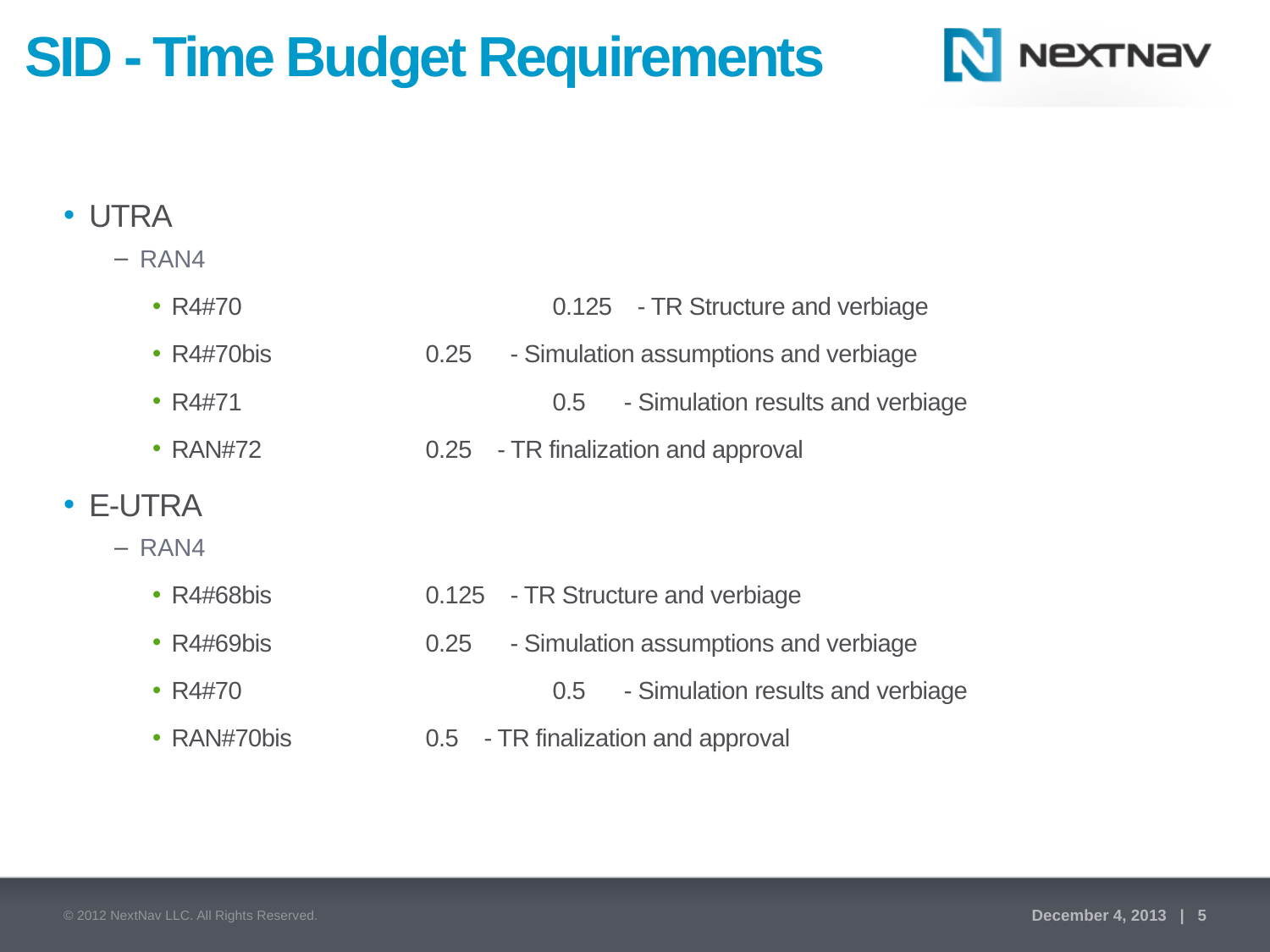

# SID - Time Budget Requirements

UTRA
RAN4
R4#70			0.125    - TR Structure and verbiage
R4#70bis		0.25      - Simulation assumptions and verbiage
R4#71			0.5      - Simulation results and verbiage
RAN#72		0.25    - TR finalization and approval
E-UTRA
RAN4
R4#68bis		0.125    - TR Structure and verbiage
R4#69bis		0.25      - Simulation assumptions and verbiage
R4#70			0.5      - Simulation results and verbiage
RAN#70bis		0.5    - TR finalization and approval

© 2012 NextNav LLC. All Rights Reserved.
December 4, 2013   |   5